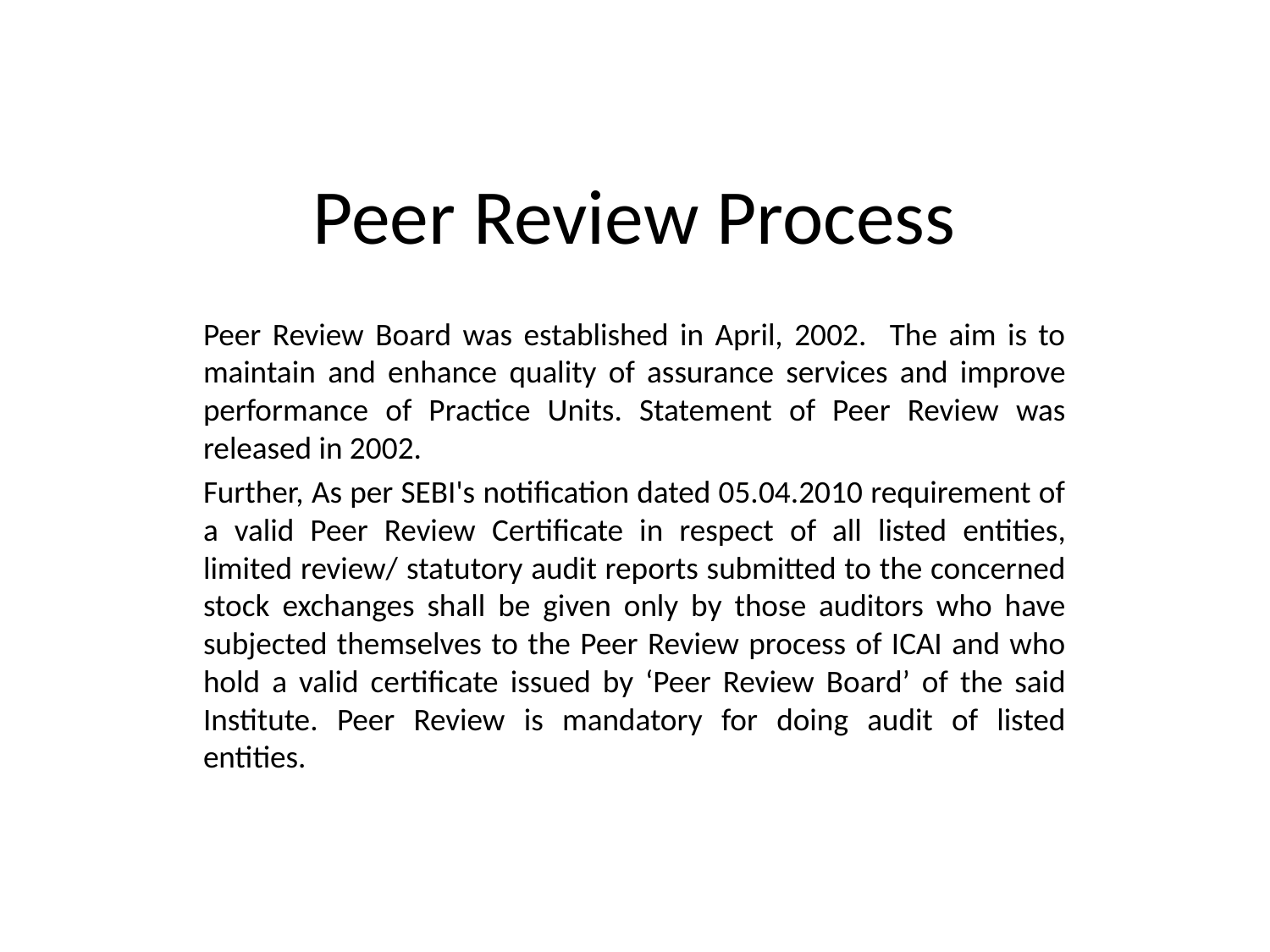

# Peer Review Process
Peer Review Board was established in April, 2002.  The aim is to maintain and enhance quality of assurance services and improve performance of Practice Units. Statement of Peer Review was released in 2002.
Further, As per SEBI's notification dated 05.04.2010 requirement of a valid Peer Review Certificate in respect of all listed entities, limited review/ statutory audit reports submitted to the concerned stock exchanges shall be given only by those auditors who have subjected themselves to the Peer Review process of ICAI and who hold a valid certificate issued by ‘Peer Review Board’ of the said Institute. Peer Review is mandatory for doing audit of listed entities.